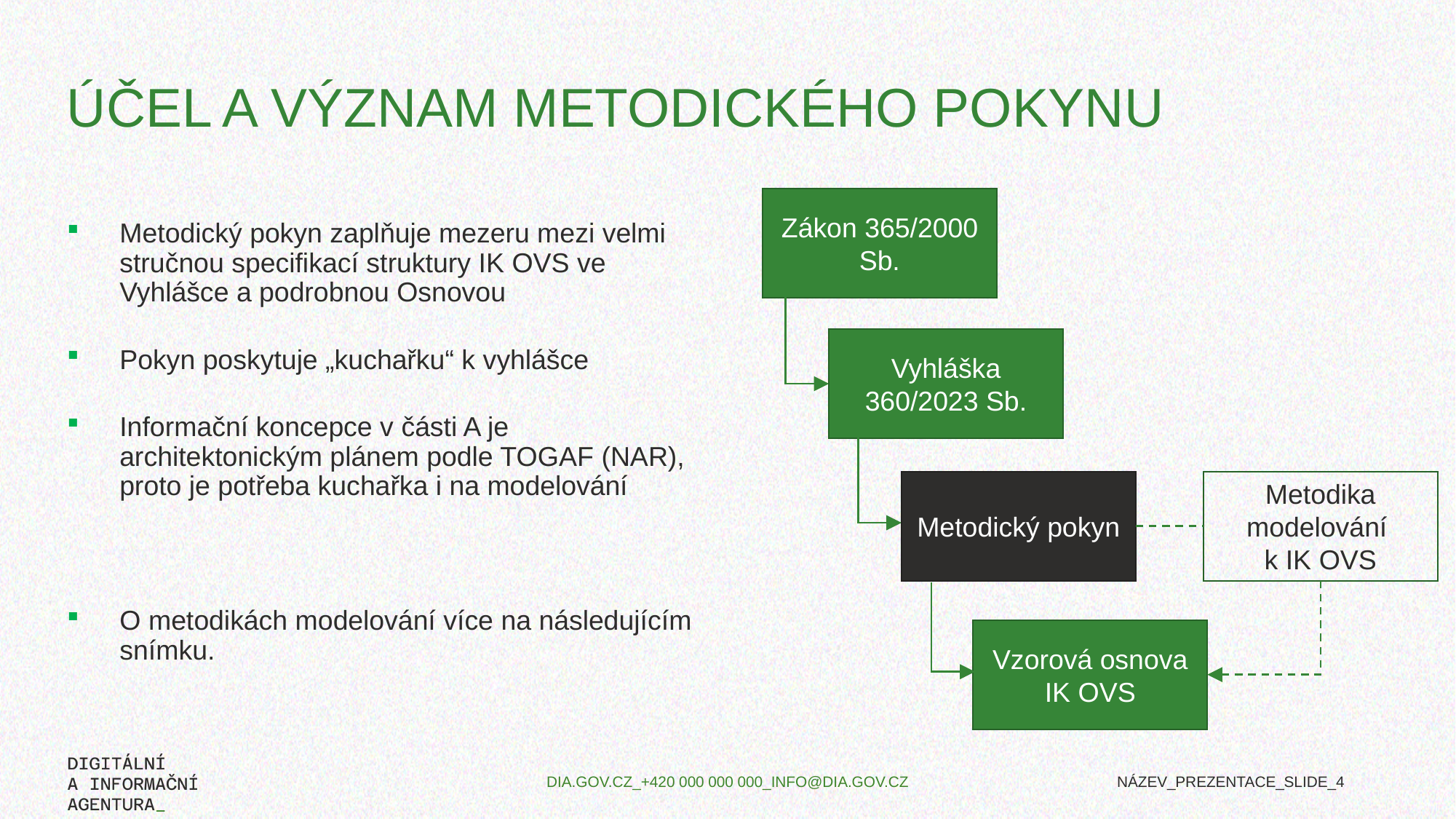

# Účel a význam metodického pokynu
Zákon 365/2000 Sb.
Metodický pokyn zaplňuje mezeru mezi velmi stručnou specifikací struktury IK OVS ve Vyhlášce a podrobnou Osnovou
Pokyn poskytuje „kuchařku“ k vyhlášce
Informační koncepce v části A je architektonickým plánem podle TOGAF (NAR), proto je potřeba kuchařka i na modelování

O metodikách modelování více na následujícím snímku.
Vyhláška 360/2023 Sb.
Metodický pokyn
Metodika modelování
k IK OVS
Vzorová osnova IK OVS
NÁZEV_PREZENTACE_SLIDE_4
DIA.GOV.CZ_+420 000 000 000_INFO@DIA.GOV.CZ